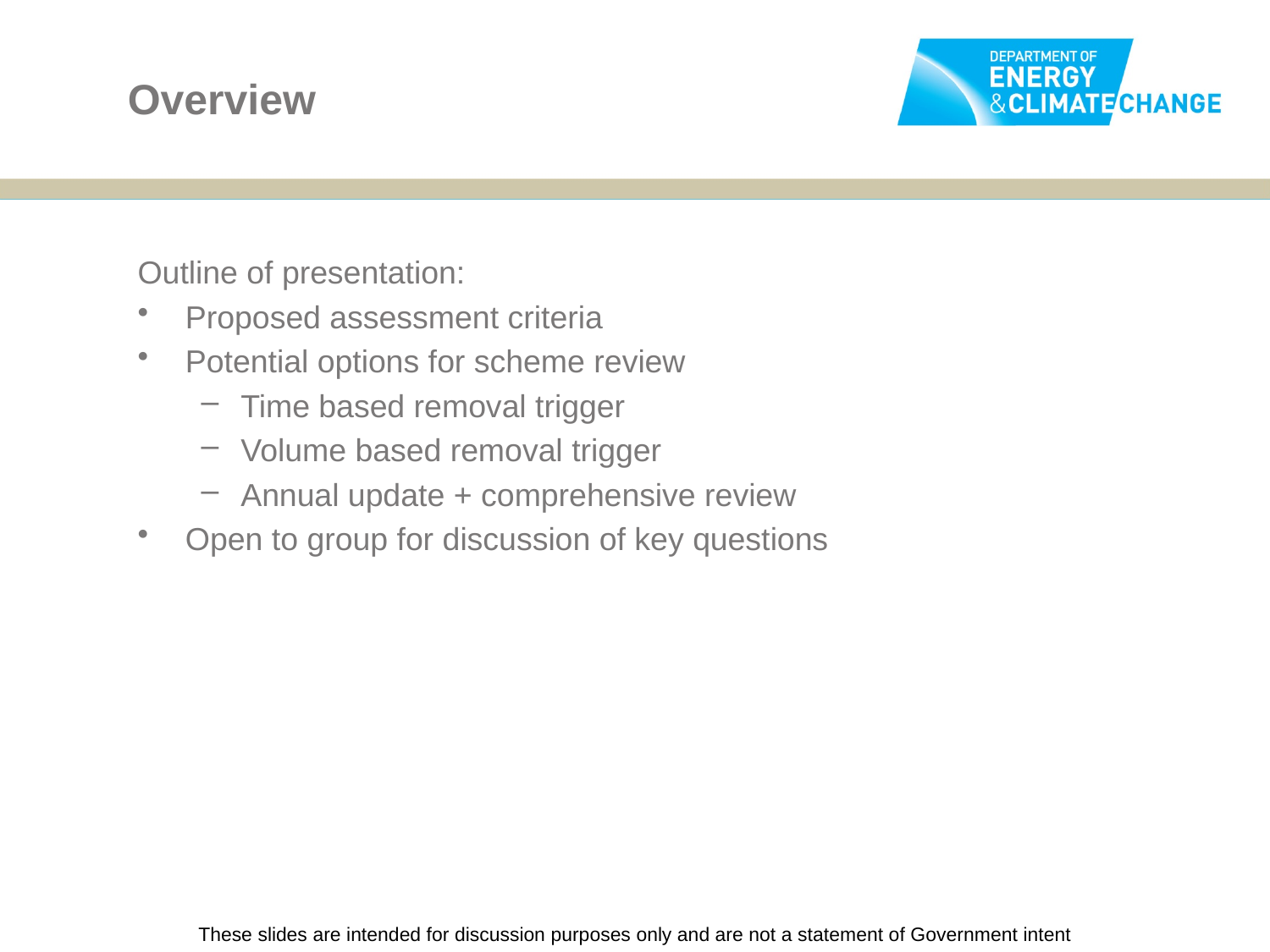

# Overview
Outline of presentation:
Proposed assessment criteria
Potential options for scheme review
Time based removal trigger
Volume based removal trigger
Annual update + comprehensive review
Open to group for discussion of key questions
These slides are intended for discussion purposes only and are not a statement of Government intent